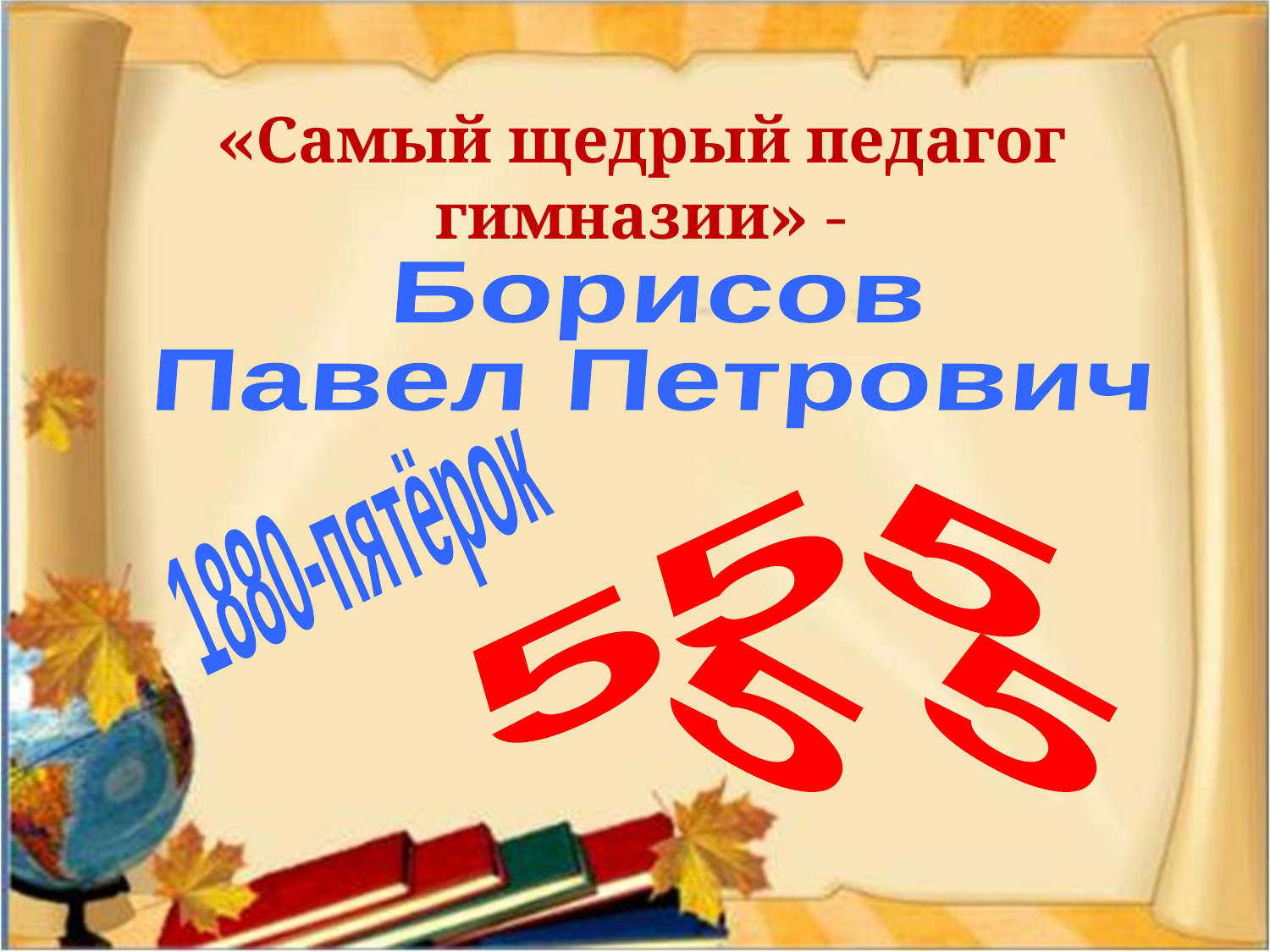

# «Самый щедрый педагог гимназии» -
Борисов
Павел Петрович
1880-пятёрок
5
5
5
5
5